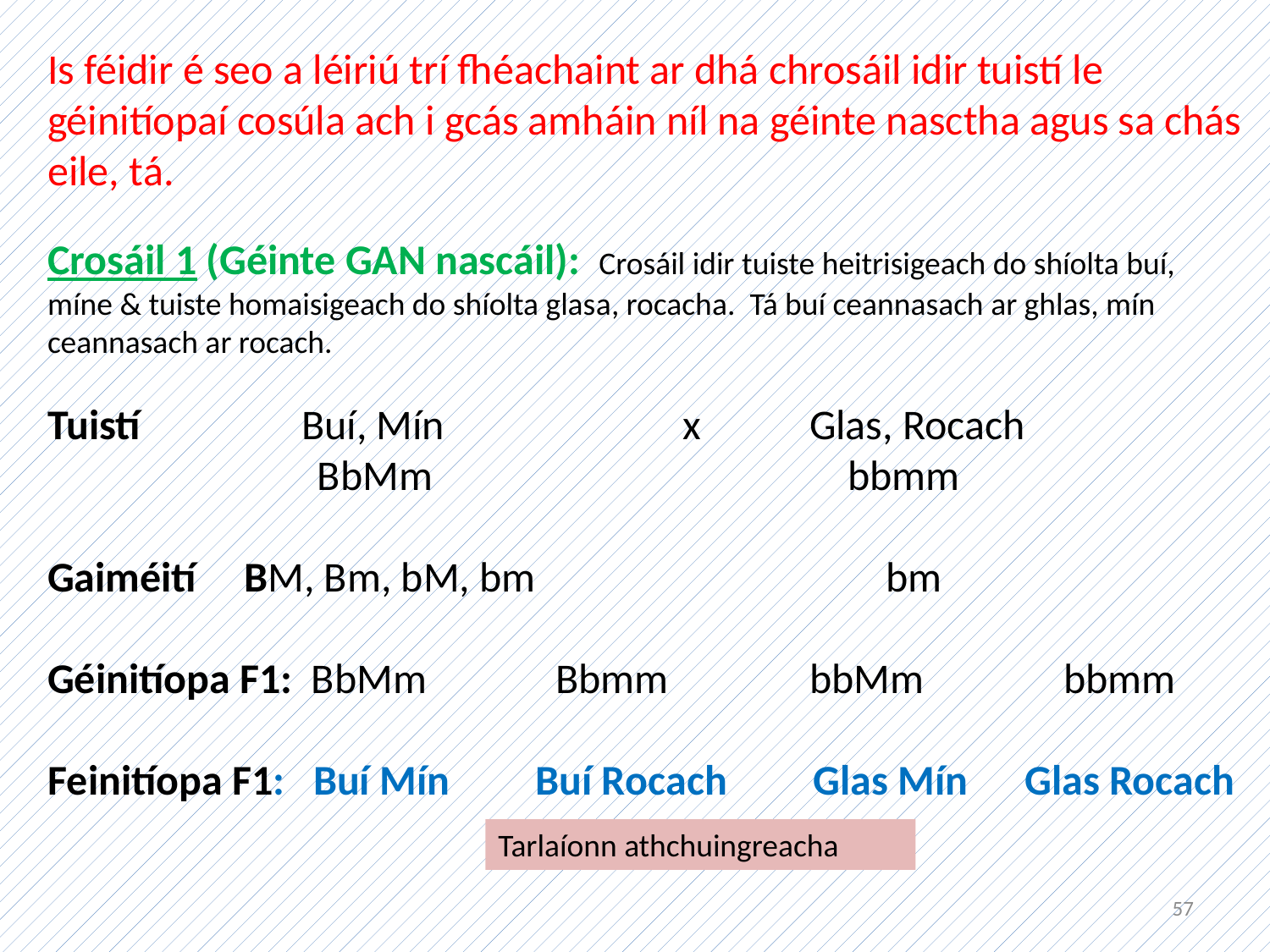

Is féidir é seo a léiriú trí fhéachaint ar dhá chrosáil idir tuistí le géinitíopaí cosúla ach i gcás amháin níl na géinte nasctha agus sa chás eile, tá.

Crosáil 1 (Géinte GAN nascáil):  Crosáil idir tuiste heitrisigeach do shíolta buí, míne & tuiste homaisigeach do shíolta glasa, rocacha.  Tá buí ceannasach ar ghlas, mín ceannasach ar rocach.

Tuistí		Buí, Mín		x	Glas, Rocach
	               BbMm			    bbmm

Gaiméití     BM, Bm, bM, bm		 	        bm

Géinitíopa F1:  BbMm		Bbmm		bbMm		bbmm

Feinitíopa F1:   Buí Mín         Buí Rocach         Glas Mín      Glas Rocach
Tarlaíonn athchuingreacha
57